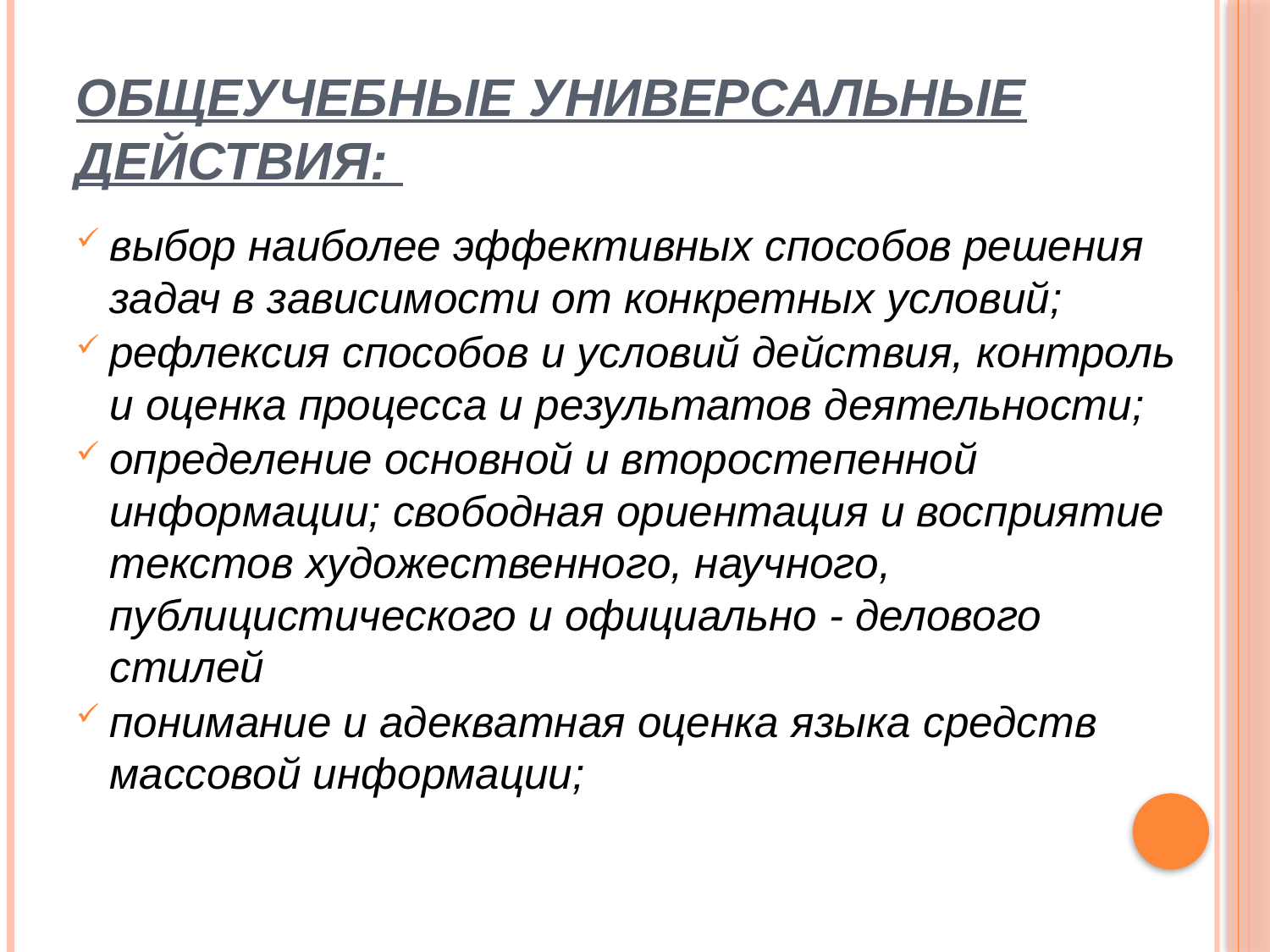

# Общеучебные универсальные действия:

выбор наиболее эффективных способов решения задач в зависимости от конкретных условий;
рефлексия способов и условий действия, контроль и оценка процесса и результатов деятельности;
определение основной и второстепенной информации; свободная ориентация и восприятие текстов художественного, научного, публицистического и официально - делового стилей
понимание и адекватная оценка языка средств массовой информации;